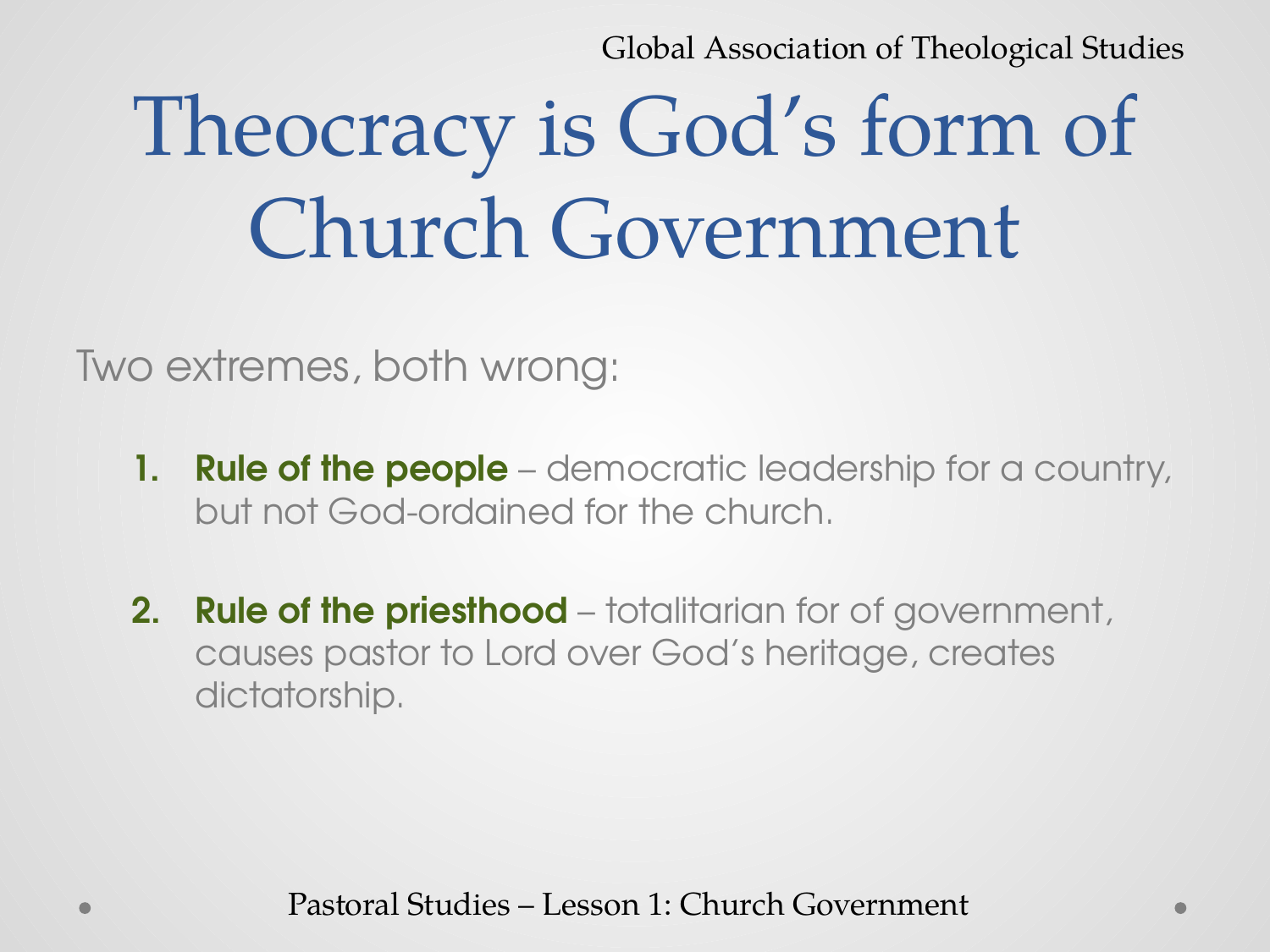

Global Association of Theological Studies
# Theocracy is God’s form of Church Government
Two extremes, both wrong:

Rule of the people – democratic leadership for a country, but not God-ordained for the church.

Rule of the priesthood – totalitarian for of government, causes pastor to Lord over God’s heritage, creates dictatorship.
Pastoral Studies – Lesson 1: Church Government